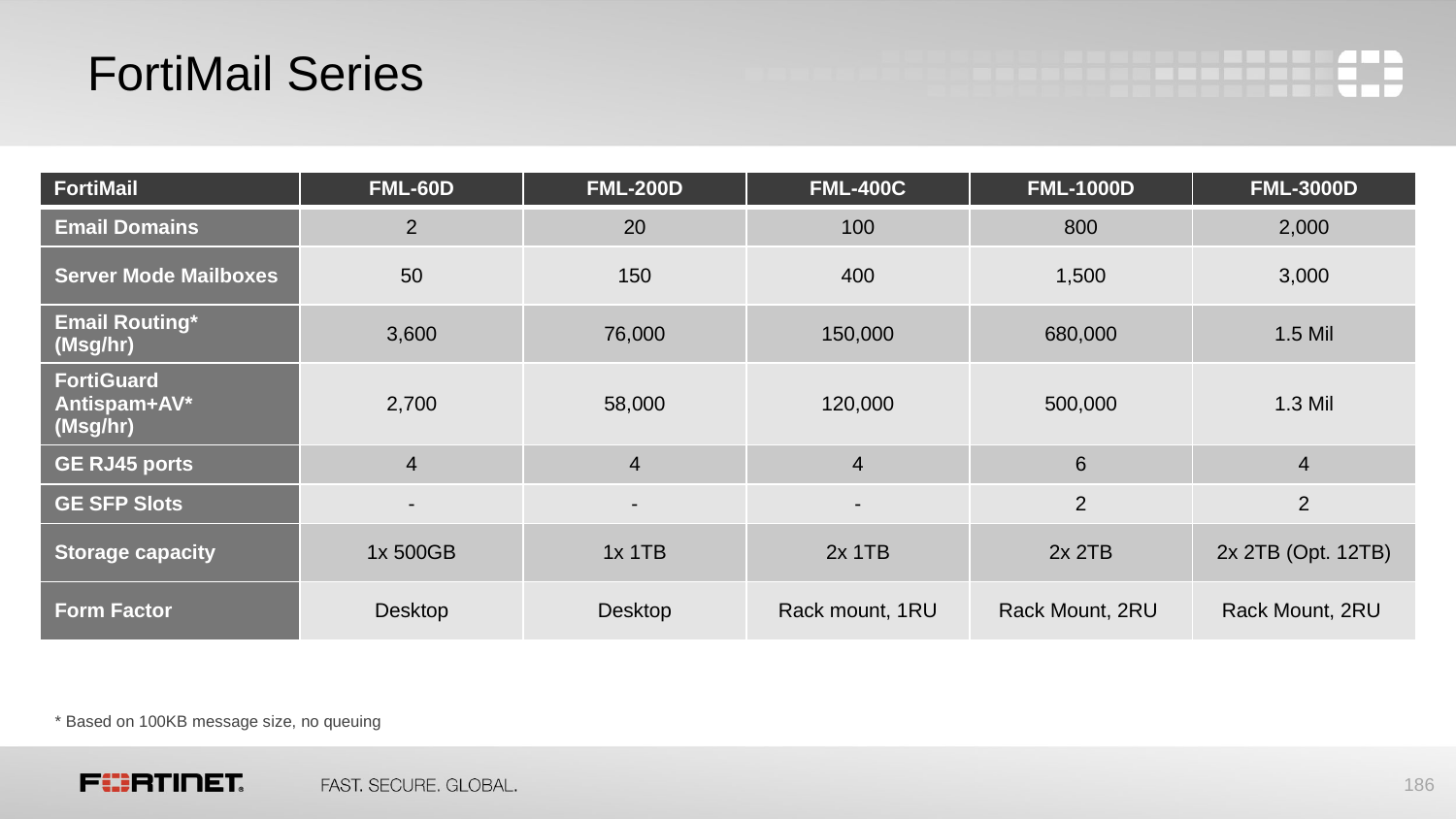

# FortiMail Series
| FortiMail | FML-60D | FML-200D | FML-400C | FML-1000D | FML-3000D |
| --- | --- | --- | --- | --- | --- |
| Email Domains | 2 | 20 | 100 | 800 | 2,000 |
| Server Mode Mailboxes | 50 | 150 | 400 | 1,500 | 3,000 |
| Email Routing\* (Msg/hr) | 3,600 | 76,000 | 150,000 | 680,000 | 1.5 Mil |
| FortiGuard Antispam+AV\* (Msg/hr) | 2,700 | 58,000 | 120,000 | 500,000 | 1.3 Mil |
| GE RJ45 ports | 4 | 4 | 4 | 6 | 4 |
| GE SFP Slots | - | - | - | 2 | 2 |
| Storage capacity | 1x 500GB | 1x 1TB | 2x 1TB | 2x 2TB | 2x 2TB (Opt. 12TB) |
| Form Factor | Desktop | Desktop | Rack mount, 1RU | Rack Mount, 2RU | Rack Mount, 2RU |
* Based on 100KB message size, no queuing